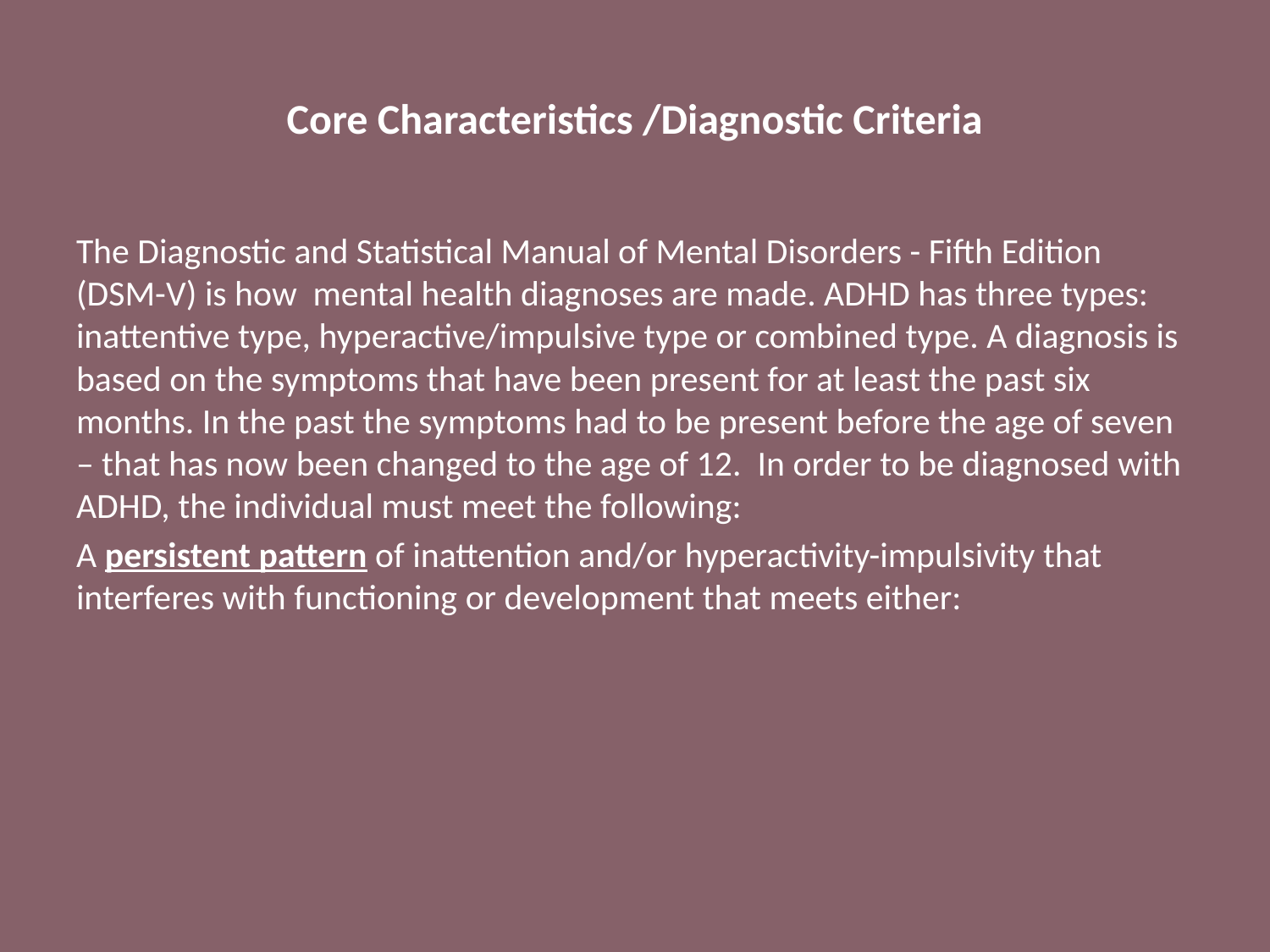

# Core Characteristics /Diagnostic Criteria
The Diagnostic and Statistical Manual of Mental Disorders - Fifth Edition (DSM-V) is how  mental health diagnoses are made. ADHD has three types: inattentive type, hyperactive/impulsive type or combined type. A diagnosis is based on the symptoms that have been present for at least the past six months. In the past the symptoms had to be present before the age of seven – that has now been changed to the age of 12.  In order to be diagnosed with ADHD, the individual must meet the following:
A persistent pattern of inattention and/or hyperactivity-impulsivity that interferes with functioning or development that meets either: